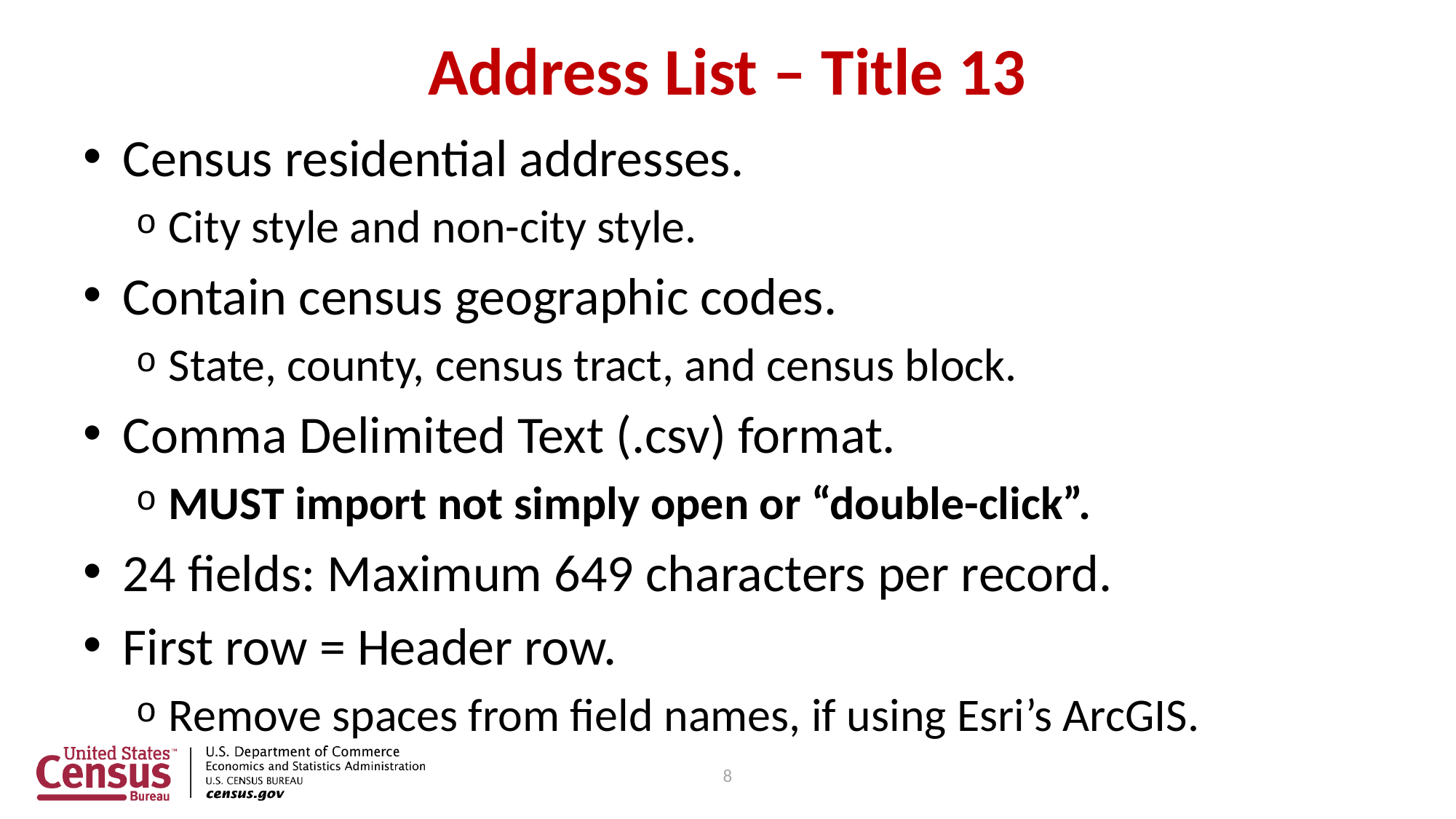

# Address List – Title 13
Census residential addresses.
City style and non-city style.
Contain census geographic codes.
State, county, census tract, and census block.
Comma Delimited Text (.csv) format.
MUST import not simply open or “double-click”.
24 fields: Maximum 649 characters per record.
First row = Header row.
Remove spaces from field names, if using Esri’s ArcGIS.
8